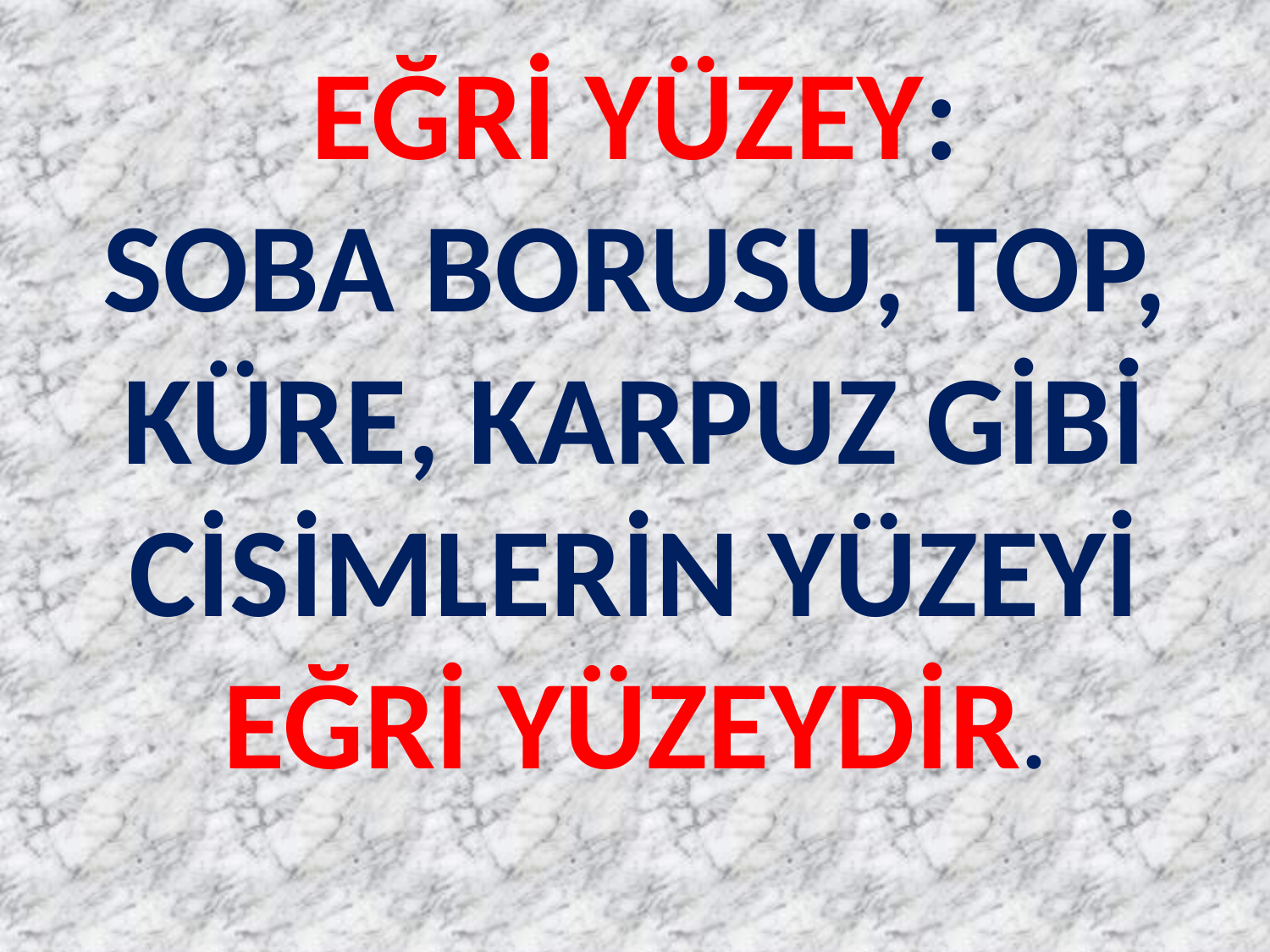

EĞRİ YÜZEY:
SOBA BORUSU, TOP, KÜRE, KARPUZ GİBİ CİSİMLERİN YÜZEYİ EĞRİ YÜZEYDİR.
#